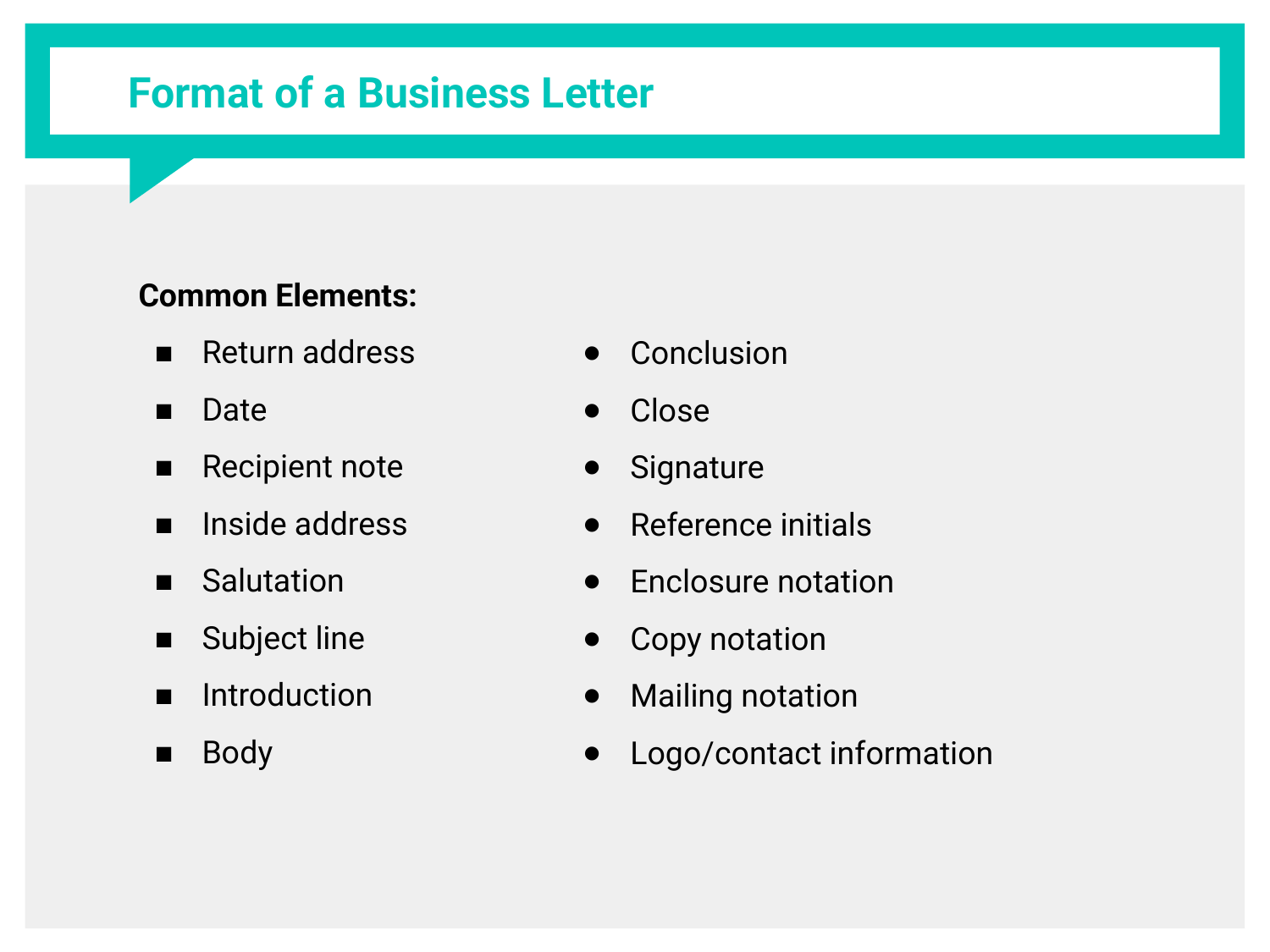

# Format of a Business Letter
Common Elements:
Return address
Date
Recipient note
Inside address
Salutation
Subject line
Introduction
Body
Conclusion
Close
Signature
Reference initials
Enclosure notation
Copy notation
Mailing notation
Logo/contact information